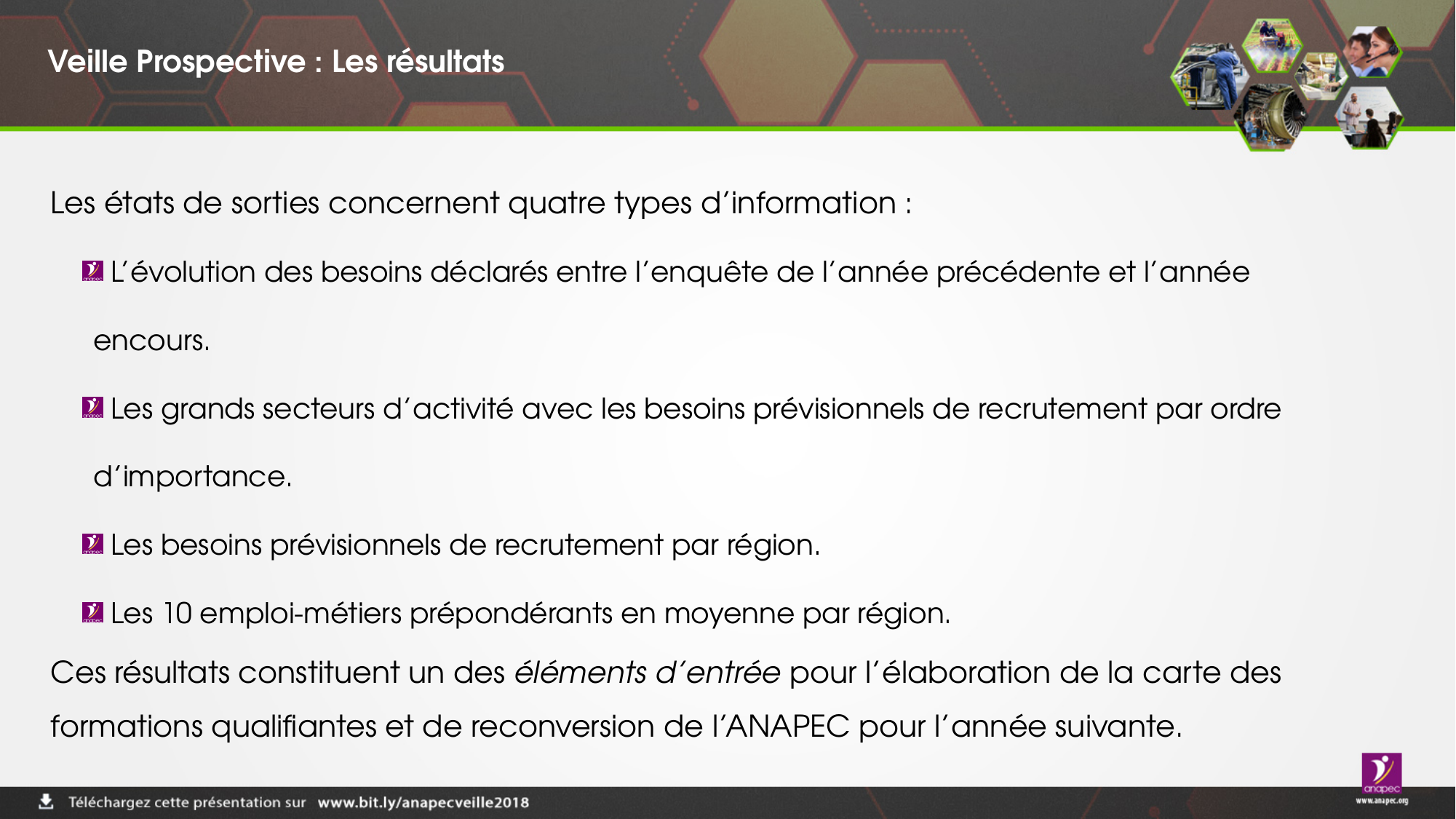

# Veille Prospective : Les résultats
Les états de sorties concernent quatre types d’information :
 L’évolution des besoins déclarés entre l’enquête de l’année précédente et l’année encours.
 Les grands secteurs d’activité avec les besoins prévisionnels de recrutement par ordre d’importance.
 Les besoins prévisionnels de recrutement par région.
 Les 10 emploi-métiers prépondérants en moyenne par région.
Ces résultats constituent un des éléments d’entrée pour l’élaboration de la carte des formations qualifiantes et de reconversion de l’ANAPEC pour l’année suivante.